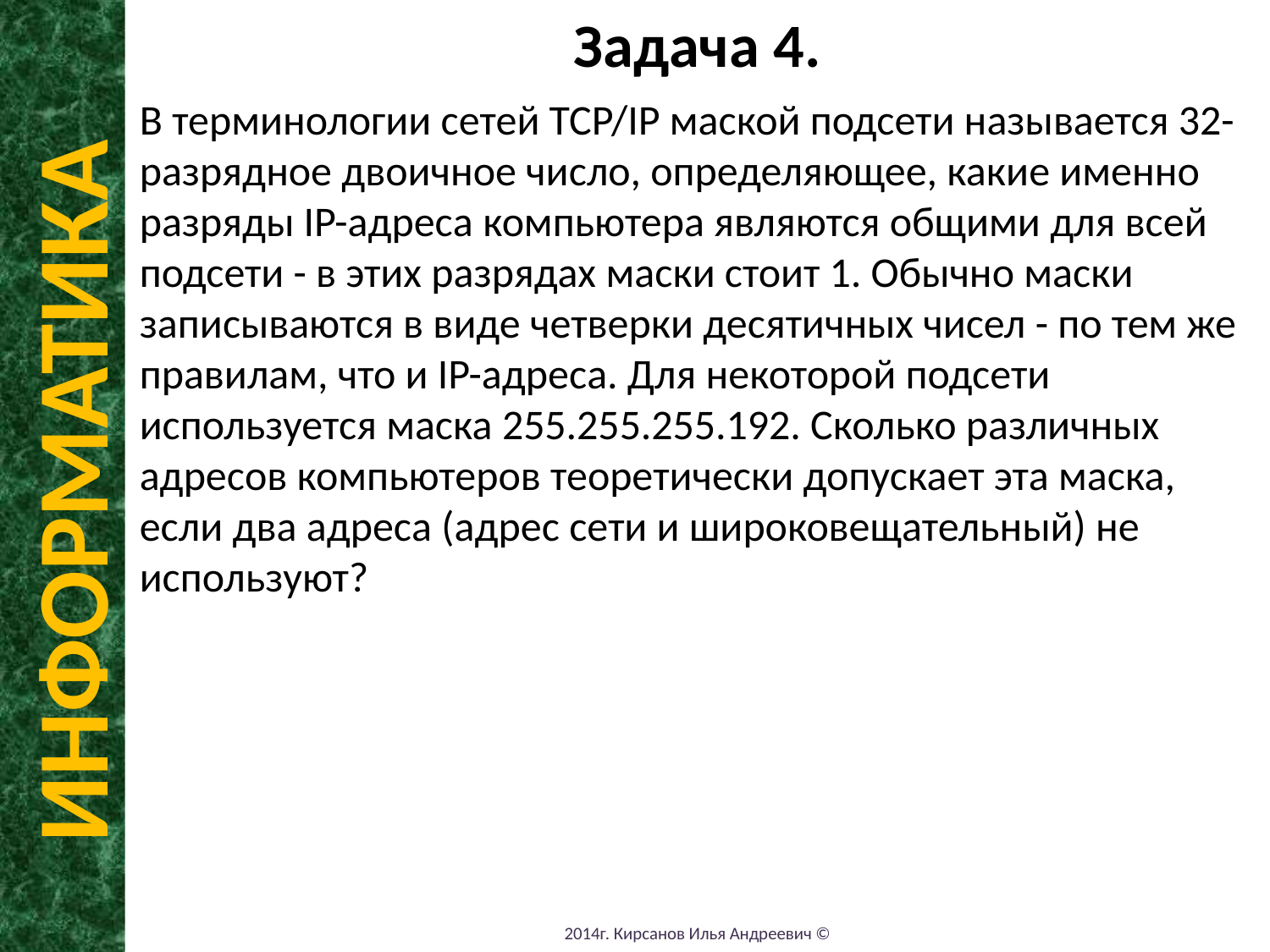

Задача 4.

В терминологии сетей TCP/IP маской подсети называется 32-разрядное двоичное число, определяющее, какие именно разряды IP-адреса компьютера являются общими для всей подсети - в этих разрядах маски стоит 1. Обычно маски записываются в виде четверки десятичных чисел - по тем же правилам, что и IP-адреса. Для некоторой подсети используется маска 255.255.255.192. Сколько различных адресов компьютеров теоретически допускает эта маска, если два адреса (адрес сети и широковещательный) не используют?

ИНФОРМАТИКА
2014г. Кирсанов Илья Андреевич ©